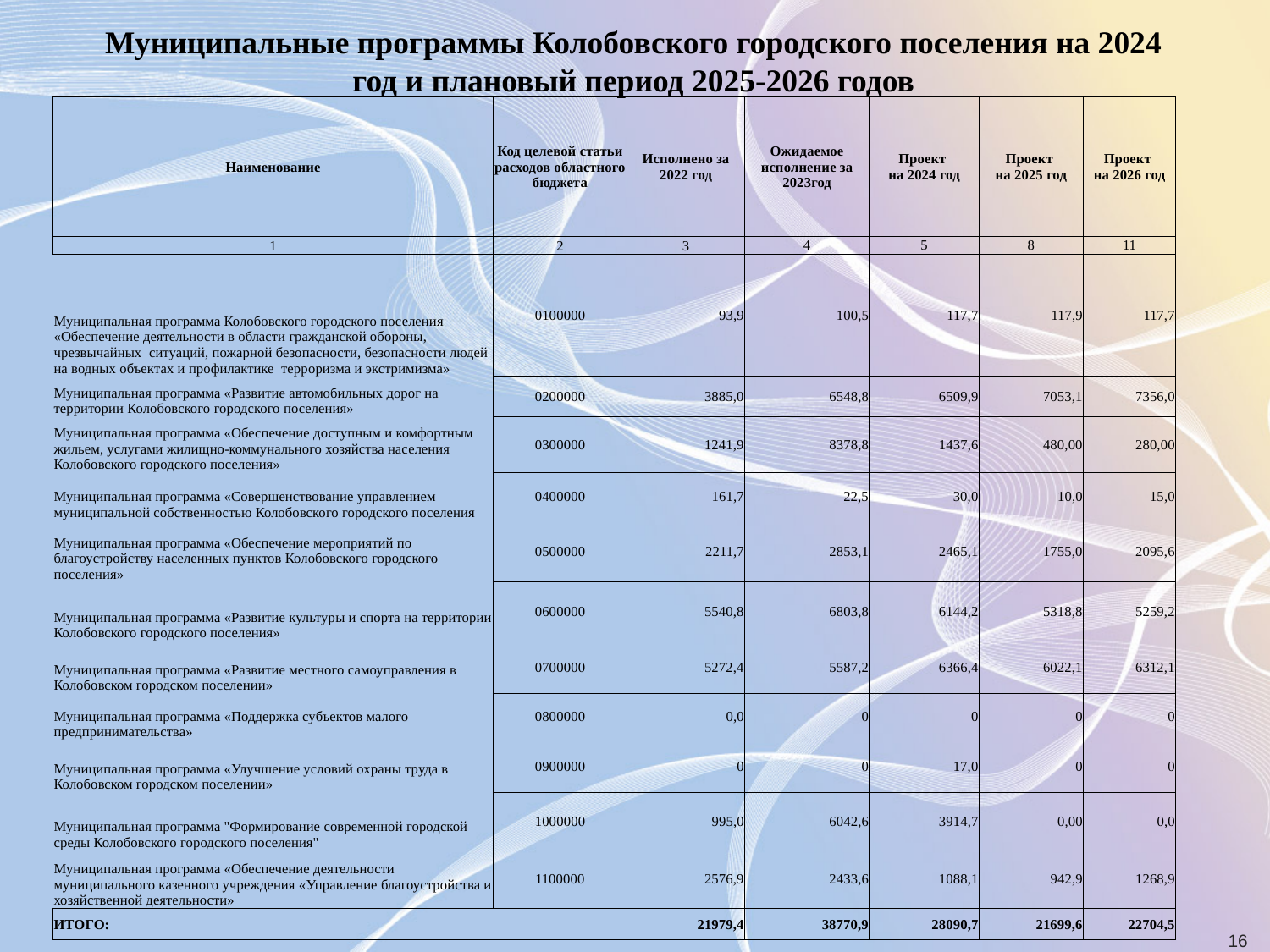

Муниципальные программы Колобовского городского поселения на 2024 год и плановый период 2025-2026 годов
| Наименование | Код целевой статьи расходов областного бюджета | Исполнено за 2022 год | Ожидаемое исполнение за 2023год | Проект на 2024 год | Проект на 2025 год | Проект на 2026 год |
| --- | --- | --- | --- | --- | --- | --- |
| 1 | 2 | 3 | 4 | 5 | 8 | 11 |
| Муниципальная программа Колобовского городского поселения «Обеспечение деятельности в области гражданской обороны, чрезвычайных ситуаций, пожарной безопасности, безопасности людей на водных объектах и профилактике терроризма и экстримизма» | 0100000 | 93,9 | 100,5 | 117,7 | 117,9 | 117,7 |
| Муниципальная программа «Развитие автомобильных дорог на территории Колобовского городского поселения» | 0200000 | 3885,0 | 6548,8 | 6509,9 | 7053,1 | 7356,0 |
| Муниципальная программа «Обеспечение доступным и комфортным жильем, услугами жилищно-коммунального хозяйства населения Колобовского городского поселения» | 0300000 | 1241,9 | 8378,8 | 1437,6 | 480,00 | 280,00 |
| Муниципальная программа «Совершенствование управлением муниципальной собственностью Колобовского городского поселения | 0400000 | 161,7 | 22,5 | 30,0 | 10,0 | 15,0 |
| Муниципальная программа «Обеспечение мероприятий по благоустройству населенных пунктов Колобовского городского поселения» | 0500000 | 2211,7 | 2853,1 | 2465,1 | 1755,0 | 2095,6 |
| Муниципальная программа «Развитие культуры и спорта на территории Колобовского городского поселения» | 0600000 | 5540,8 | 6803,8 | 6144,2 | 5318,8 | 5259,2 |
| Муниципальная программа «Развитие местного самоуправления в Колобовском городском поселении» | 0700000 | 5272,4 | 5587,2 | 6366,4 | 6022,1 | 6312,1 |
| Муниципальная программа «Поддержка субъектов малого предпринимательства» | 0800000 | 0,0 | 0 | 0 | 0 | 0 |
| Муниципальная программа «Улучшение условий охраны труда в Колобовском городском поселении» | 0900000 | 0 | 0 | 17,0 | 0 | 0 |
| Муниципальная программа "Формирование современной городской среды Колобовского городского поселения" | 1000000 | 995,0 | 6042,6 | 3914,7 | 0,00 | 0,0 |
| Муниципальная программа «Обеспечение деятельности муниципального казенного учреждения «Управление благоустройства и хозяйственной деятельности» | 1100000 | 2576,9 | 2433,6 | 1088,1 | 942,9 | 1268,9 |
| ИТОГО: |  | 21979,4 | 38770,9 | 28090,7 | 21699,6 | 22704,5 |
16